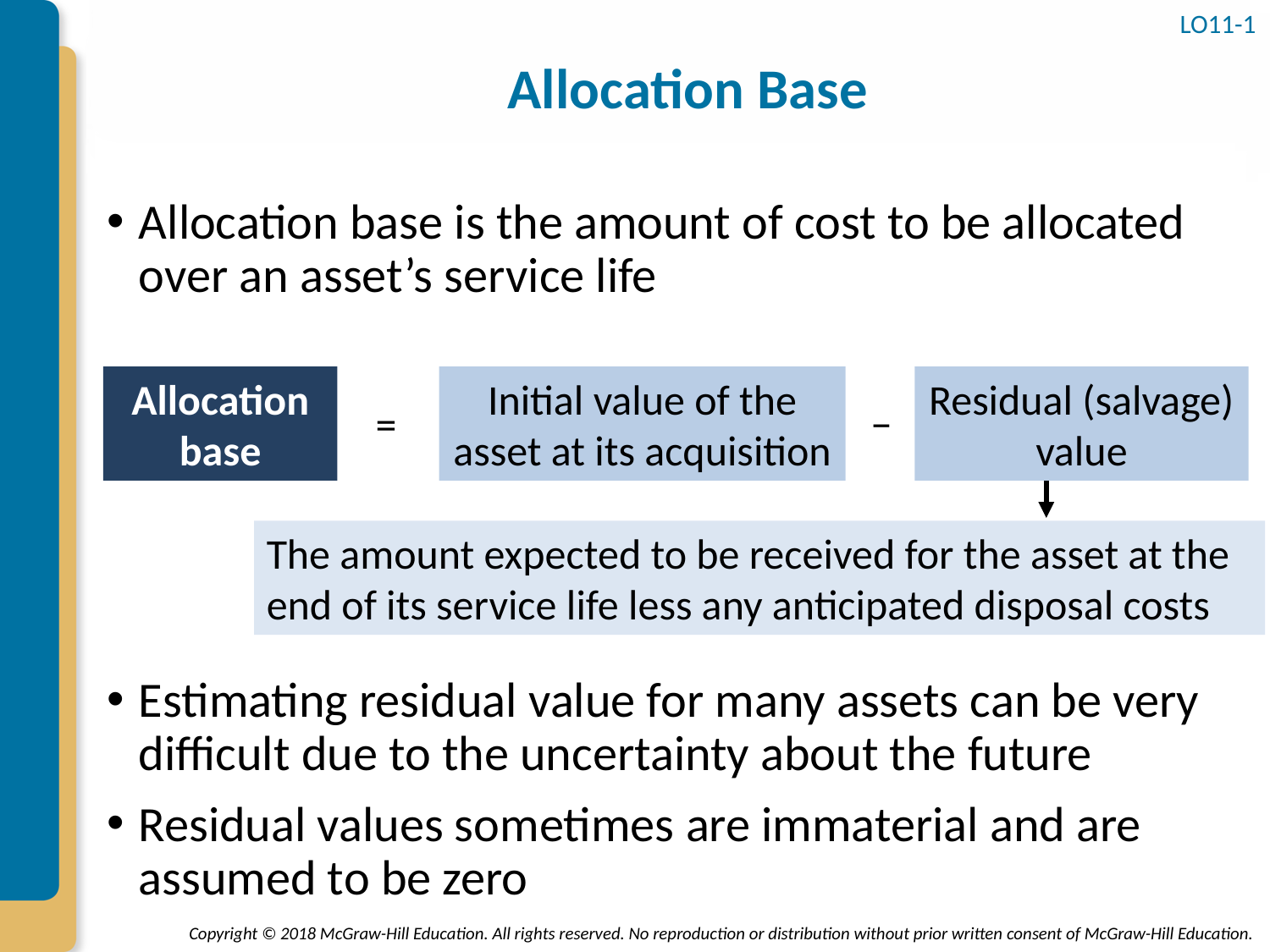

# Allocation Base
LO11-1
Allocation base is the amount of cost to be allocated over an asset’s service life

Estimating residual value for many assets can be very difficult due to the uncertainty about the future
Residual values sometimes are immaterial and are assumed to be zero
Allocation base
Initial value of the asset at its acquisition
Residual (salvage) value
=
−
The amount expected to be received for the asset at the end of its service life less any anticipated disposal costs